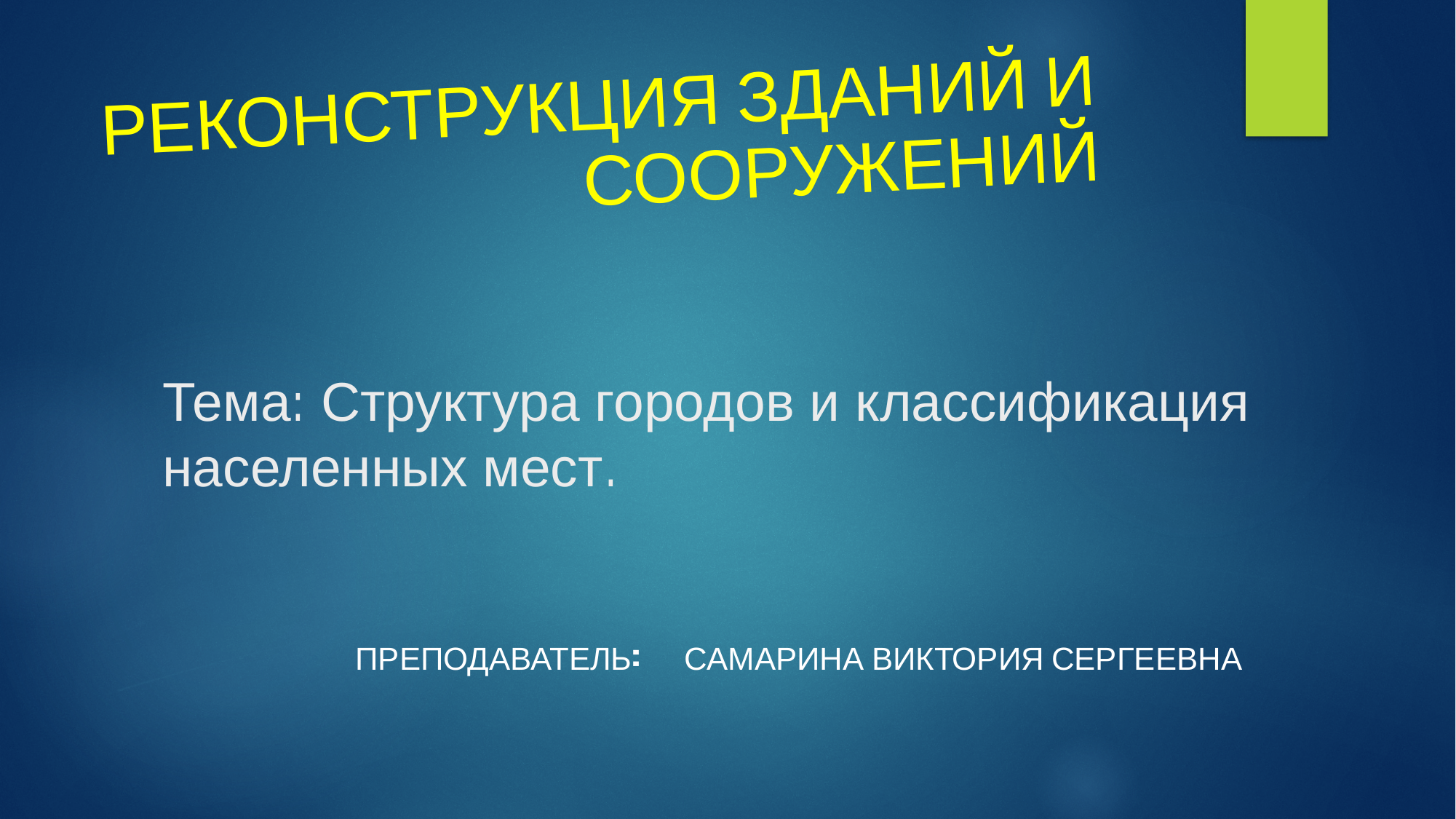

Реконструкция зданий и сооружений
# Тема: Структура городов и классификация населенных мест.
Преподаватель:      Самарина Виктория Сергеевна